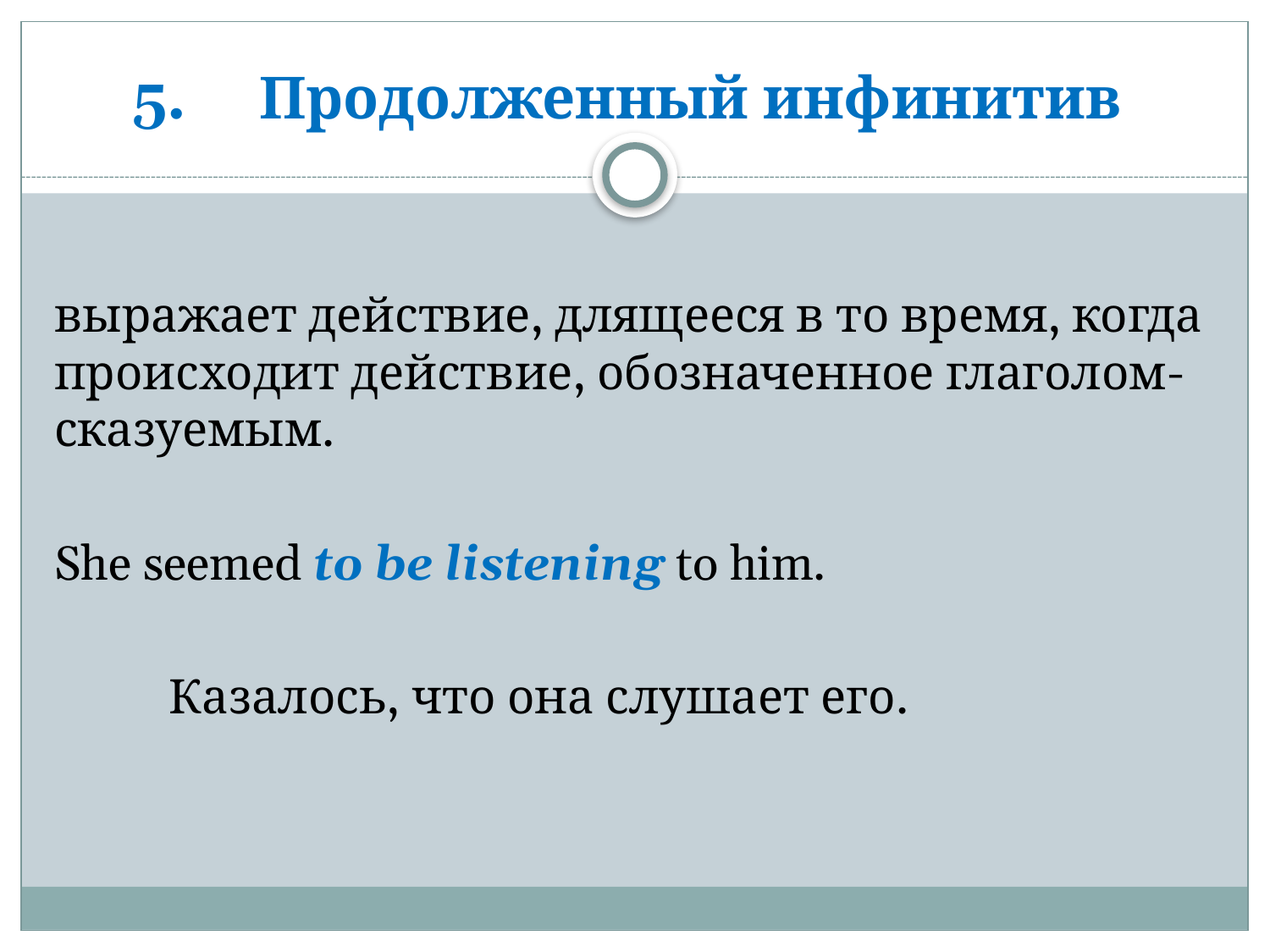

# 5.	Продолженный инфинитив

выражает действие, длящееся в то время, когда происходит действие, обозначенное глаголом-сказуемым.

She seemed to be listening to him.

          Казалось, что она слушает его.